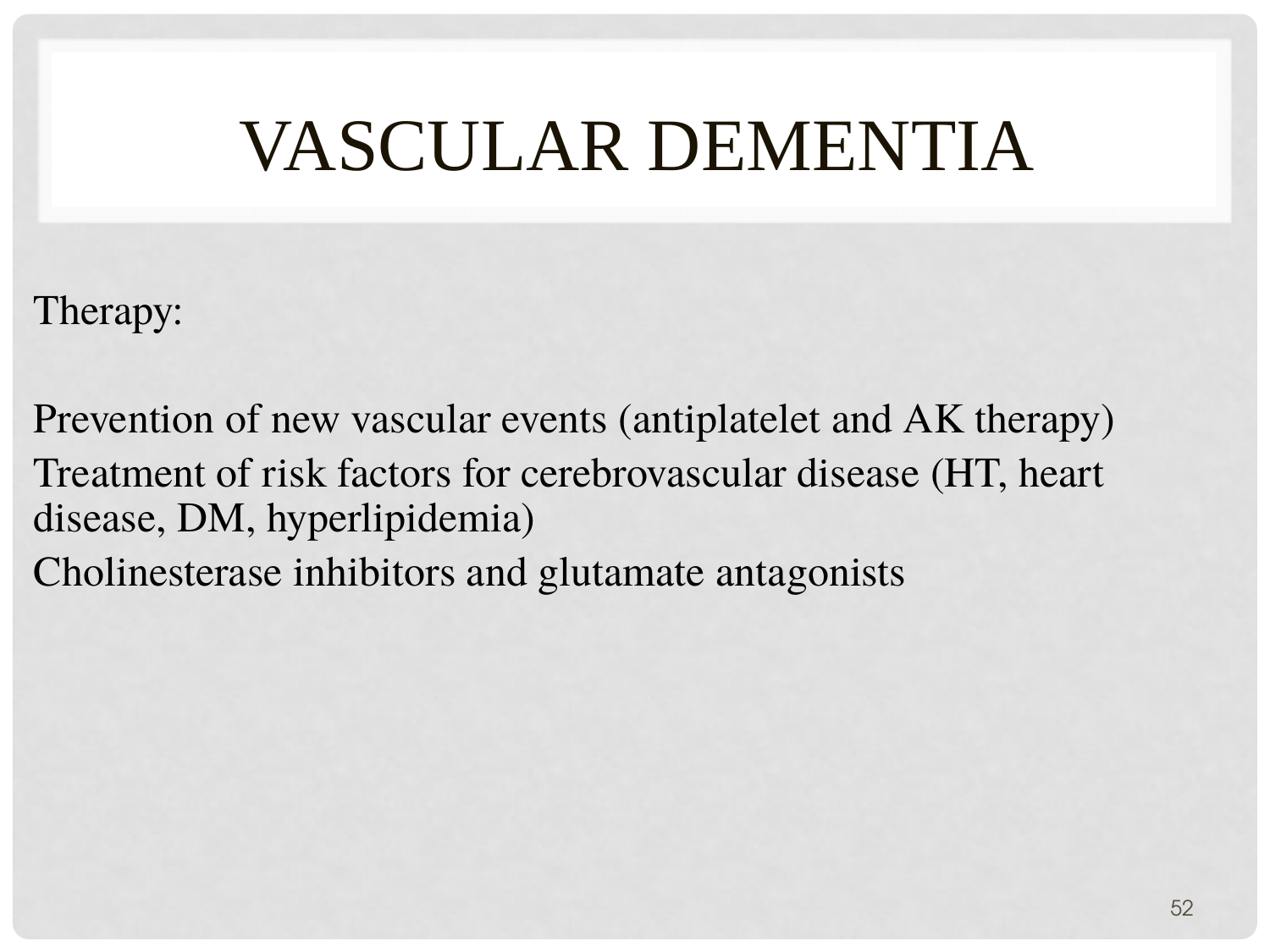

# VASCULAR DEMENTIA

Therapy:

Prevention of new vascular events (antiplatelet and AK therapy)
Treatment of risk factors for cerebrovascular disease (HT, heart disease, DM, hyperlipidemia)
Cholinesterase inhibitors and glutamate antagonists

52